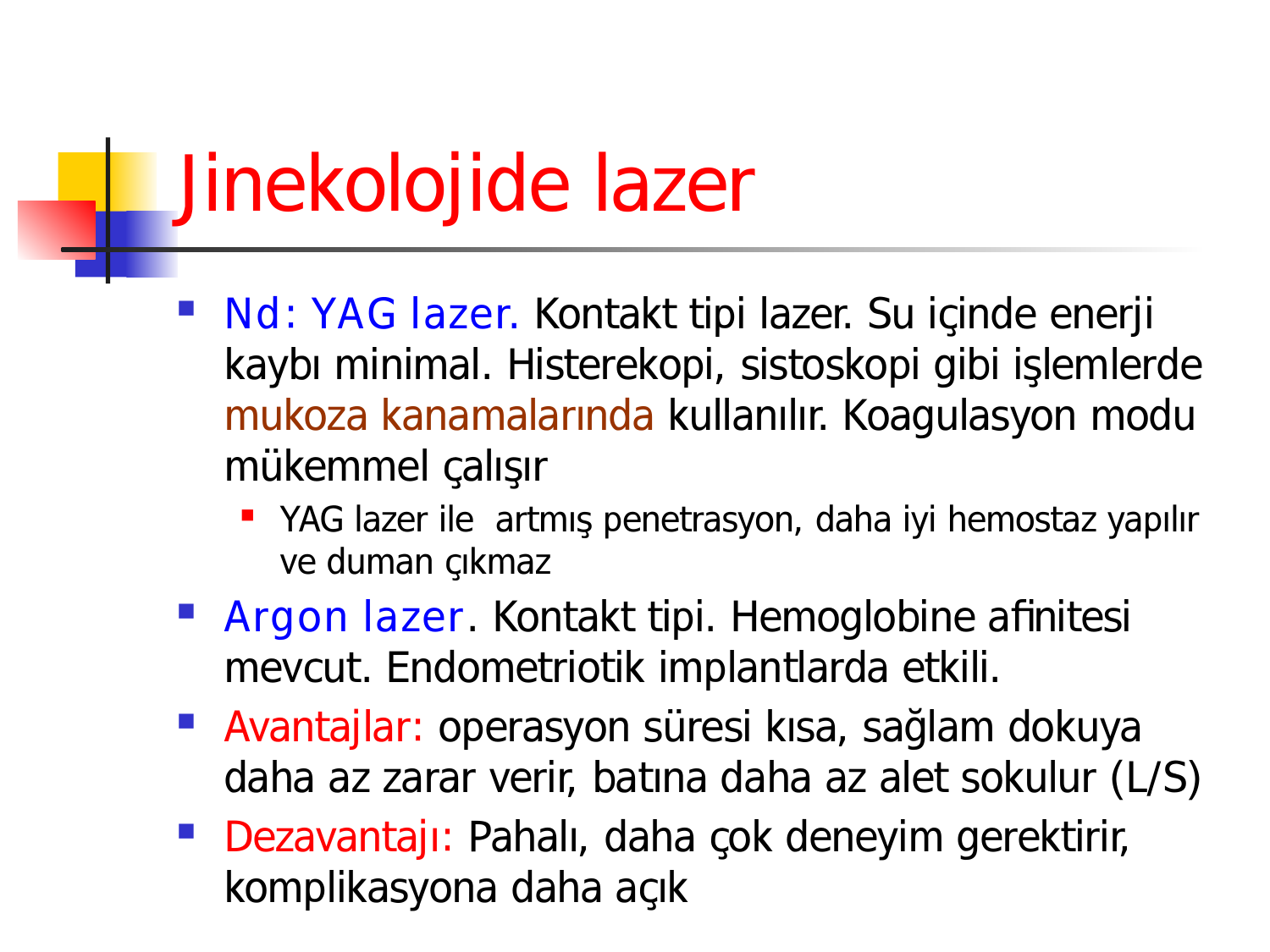

# Jinekolojide lazer
Nd: YAG lazer. Kontakt tipi lazer. Su içinde enerji kaybı minimal. Histerekopi, sistoskopi gibi işlemlerde mukoza kanamalarında kullanılır. Koagulasyon modu mükemmel çalışır
YAG lazer ile  artmış penetrasyon, daha iyi hemostaz yapılır ve duman çıkmaz
Argon lazer. Kontakt tipi. Hemoglobine afinitesi mevcut. Endometriotik implantlarda etkili.
Avantajlar: operasyon süresi kısa, sağlam dokuya daha az zarar verir, batına daha az alet sokulur (L/S)
Dezavantajı: Pahalı, daha çok deneyim gerektirir, komplikasyona daha açık